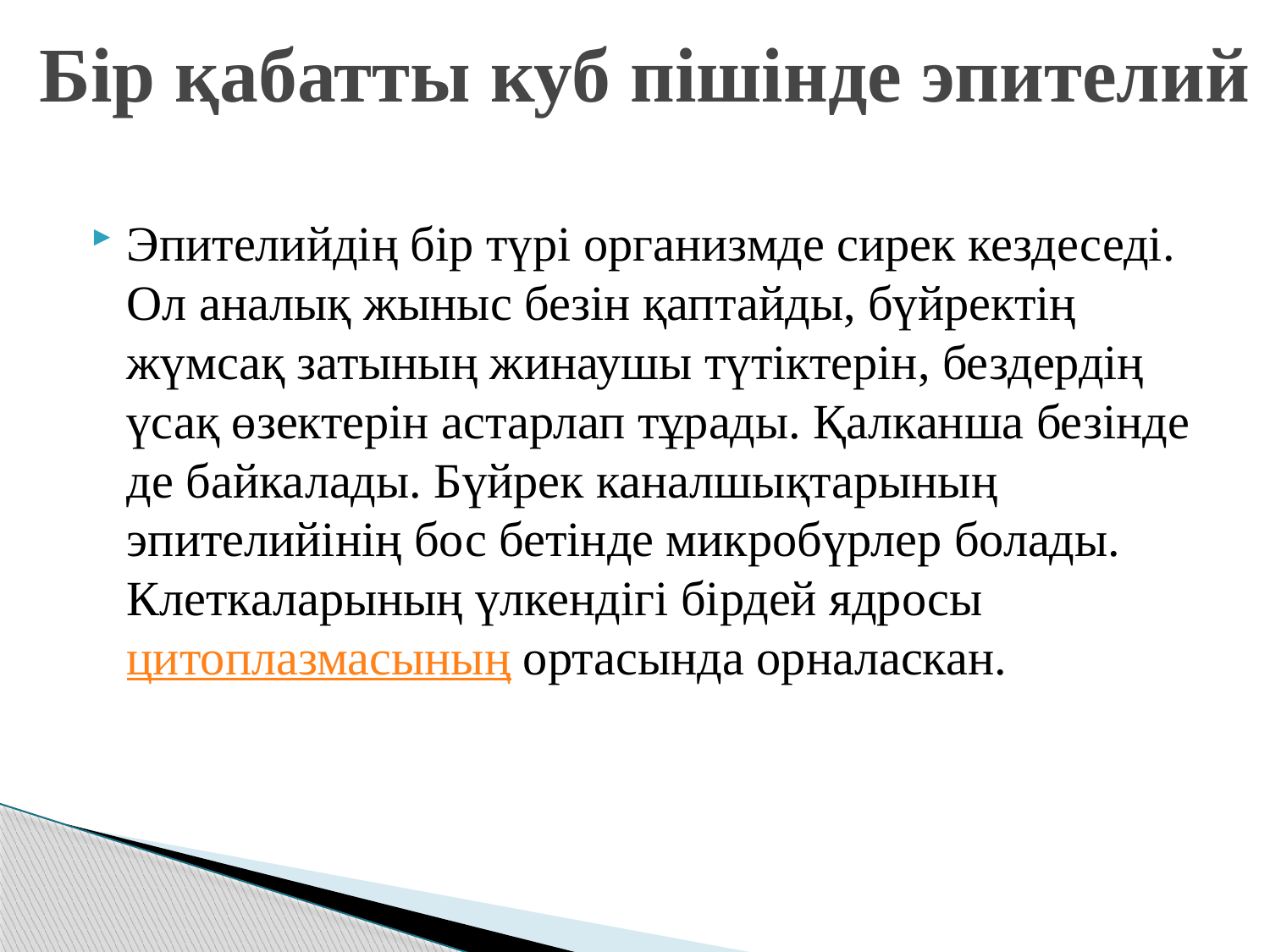

# Бір қабатты куб пішінде эпителий
Эпителийдің бір түрі организмде сирек кездеседі. Ол аналық жыныс безін қаптайды, бүйректің жүмсақ затының жинаушы түтіктерін, бездердің үсақ өзектерін астарлап тұрады. Қалканша безінде де байкалады. Бүйрек каналшықтарының эпителийінің бос бетінде микробүрлер болады. Клеткаларының үлкендігі бірдей ядросы цитоплазмасының ортасында орналаскан.